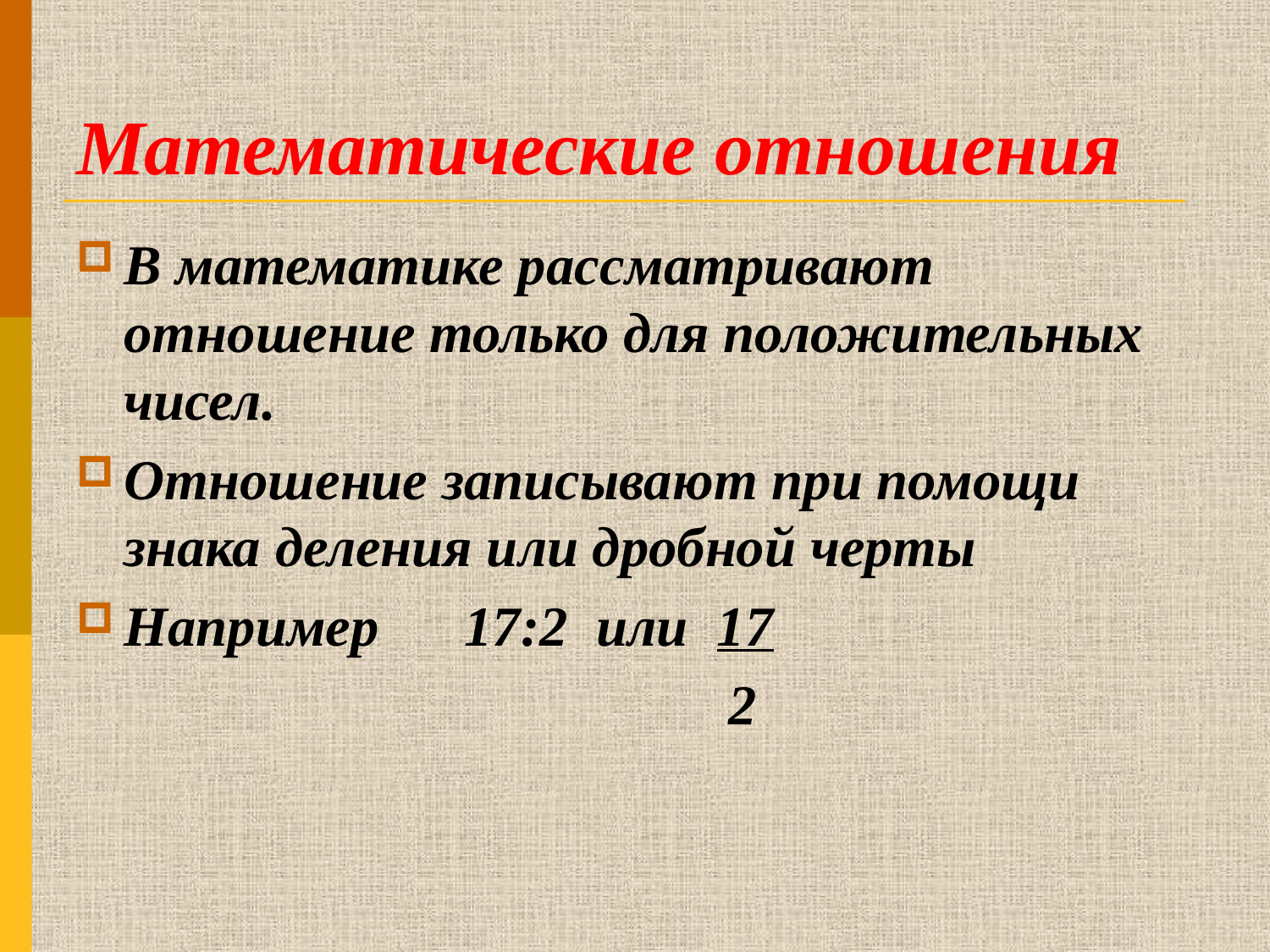

# Математические отношения
В математике рассматривают отношение только для положительных чисел.
Отношение записывают при помощи знака деления или дробной черты
Например      17:2  или  17
                                              2